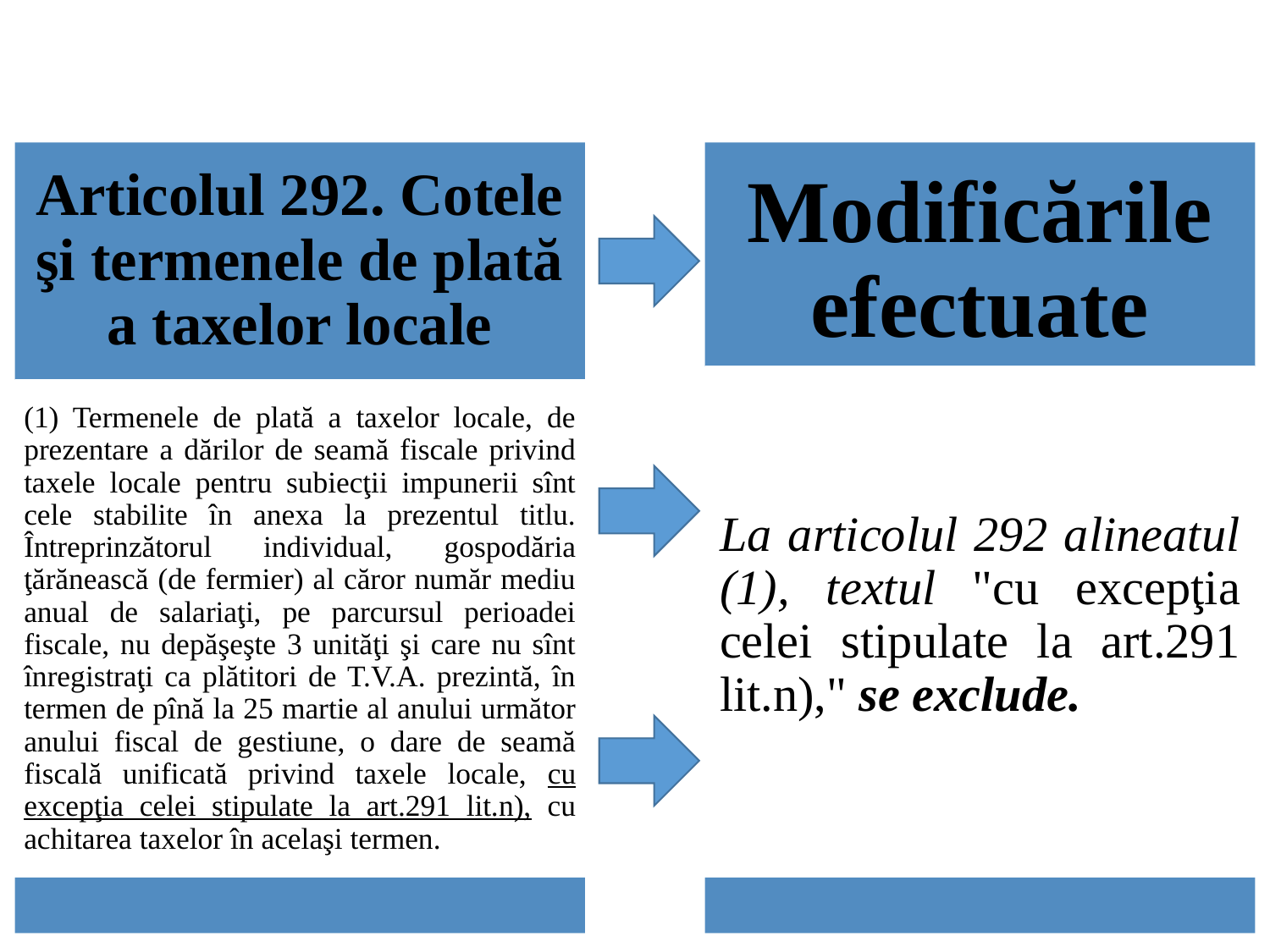

Articolul 292. Cotele şi termenele de plată a taxelor locale
(1) Termenele de plată a taxelor locale, de prezentare a dărilor de seamă fiscale privind taxele locale pentru subiecţii impunerii sînt cele stabilite în anexa la prezentul titlu. Întreprinzătorul individual, gospodăria ţărănească (de fermier) al căror număr mediu anual de salariaţi, pe parcursul perioadei fiscale, nu depăşeşte 3 unităţi şi care nu sînt înregistraţi ca plătitori de T.V.A. prezintă, în termen de pînă la 25 martie al anului următor anului fiscal de gestiune, o dare de seamă fiscală unificată privind taxele locale, cu excepţia celei stipulate la art.291 lit.n), cu achitarea taxelor în acelaşi termen.
Modificările efectuate
La articolul 292 alineatul (1), textul "cu excepţia celei stipulate la art.291 lit.n)," se exclude.

17